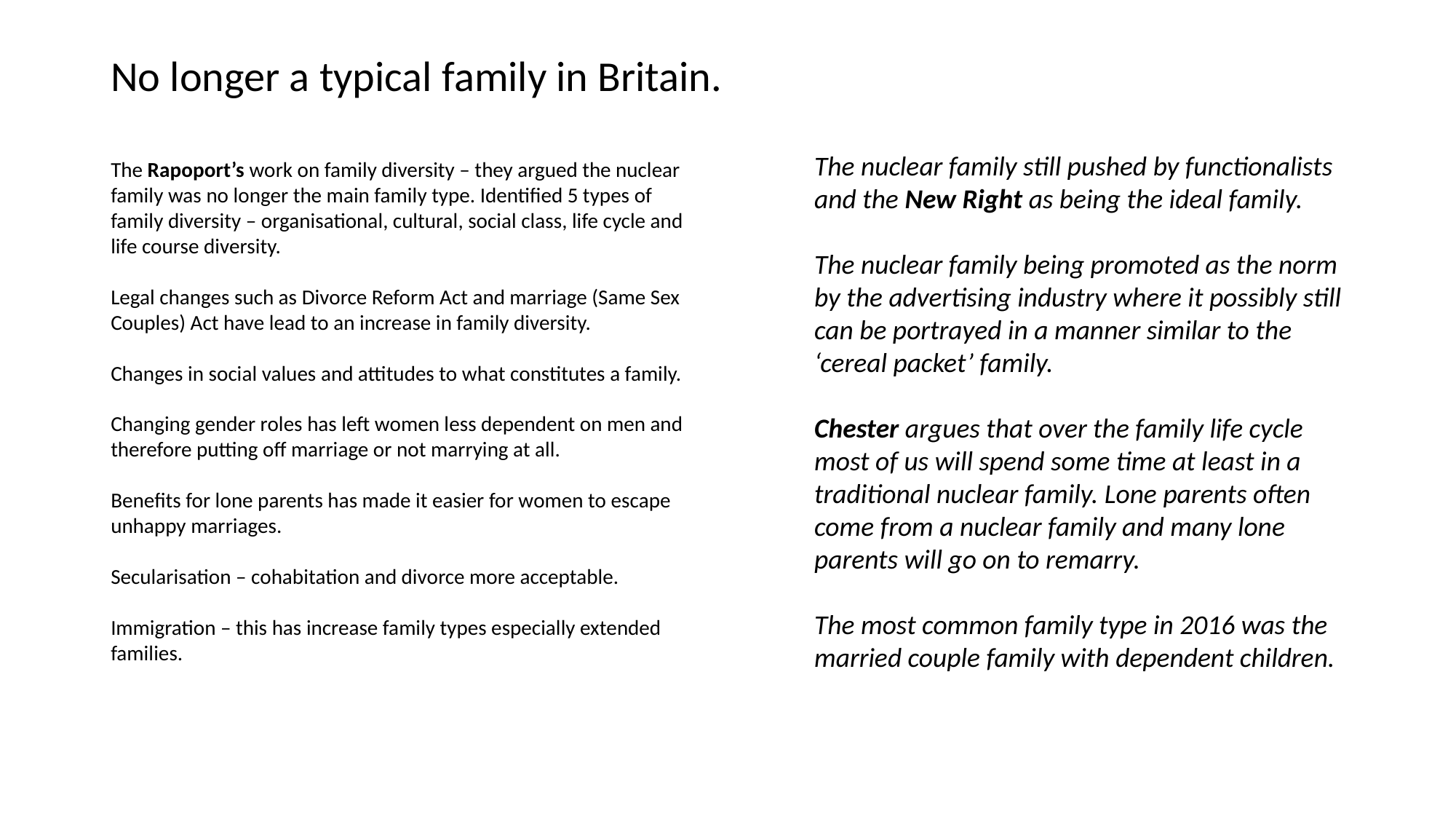

# No longer a typical family in Britain.
The nuclear family still pushed by functionalists and the New Right as being the ideal family.

The nuclear family being promoted as the norm by the advertising industry where it possibly still can be portrayed in a manner similar to the ‘cereal packet’ family.

Chester argues that over the family life cycle most of us will spend some time at least in a traditional nuclear family. Lone parents often come from a nuclear family and many lone parents will go on to remarry.

The most common family type in 2016 was the married couple family with dependent children.

The Rapoport’s work on family diversity – they argued the nuclear family was no longer the main family type. Identified 5 types of family diversity – organisational, cultural, social class, life cycle and life course diversity.

Legal changes such as Divorce Reform Act and marriage (Same Sex Couples) Act have lead to an increase in family diversity.

Changes in social values and attitudes to what constitutes a family.

Changing gender roles has left women less dependent on men and therefore putting off marriage or not marrying at all.

Benefits for lone parents has made it easier for women to escape unhappy marriages.

Secularisation – cohabitation and divorce more acceptable.

Immigration – this has increase family types especially extended families.